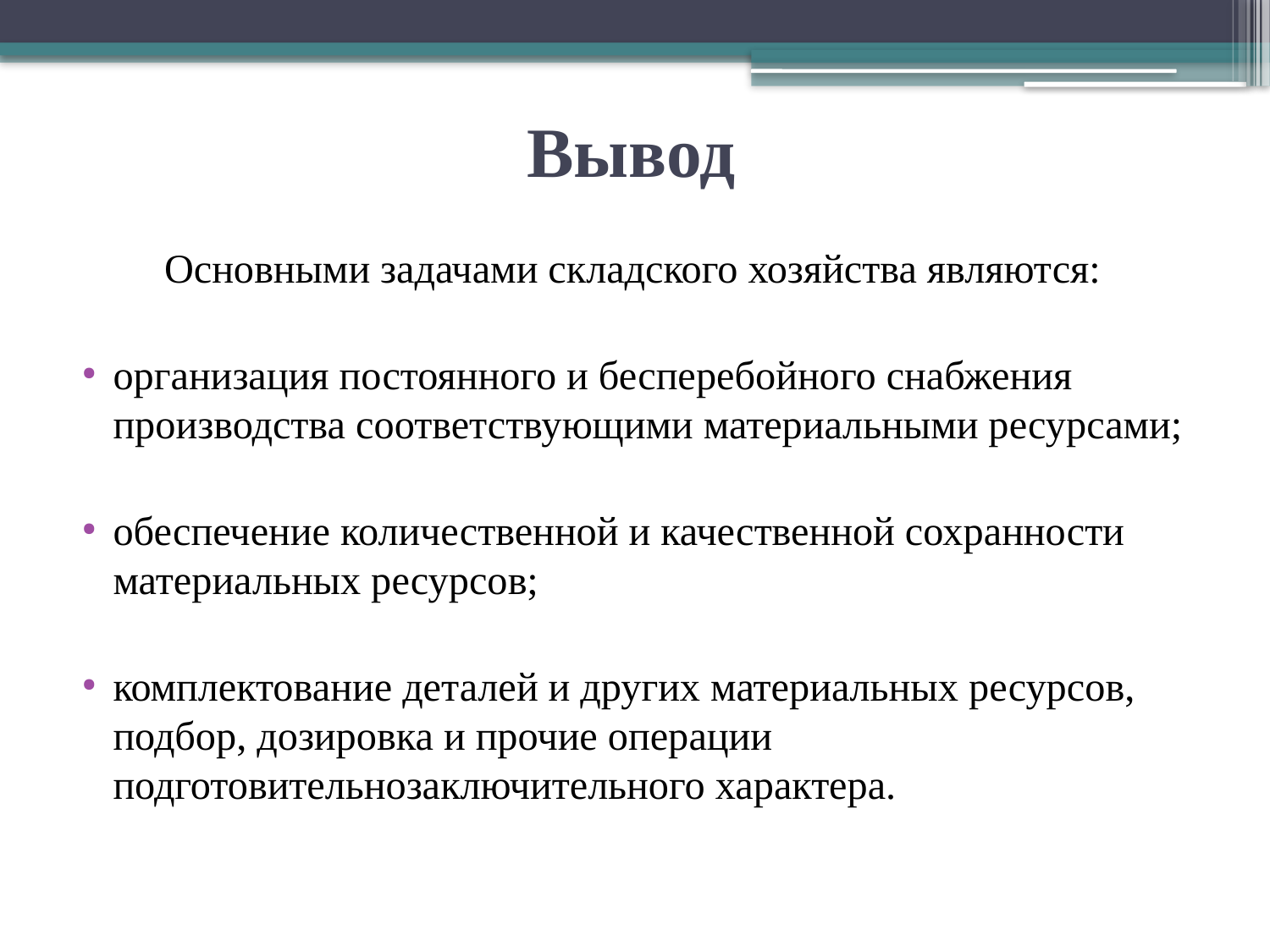

# Вывод
Основными задачами складского хозяйства являются:

организация постоянного и бесперебойного снабжения производства соответствующими материальными ресурсами;

обеспечение количественной и качественной сохранности материальных ресурсов;

комплектование деталей и других материальных ресурсов, подбор, дозировка и прочие операции подготовительнозаключительного характера.